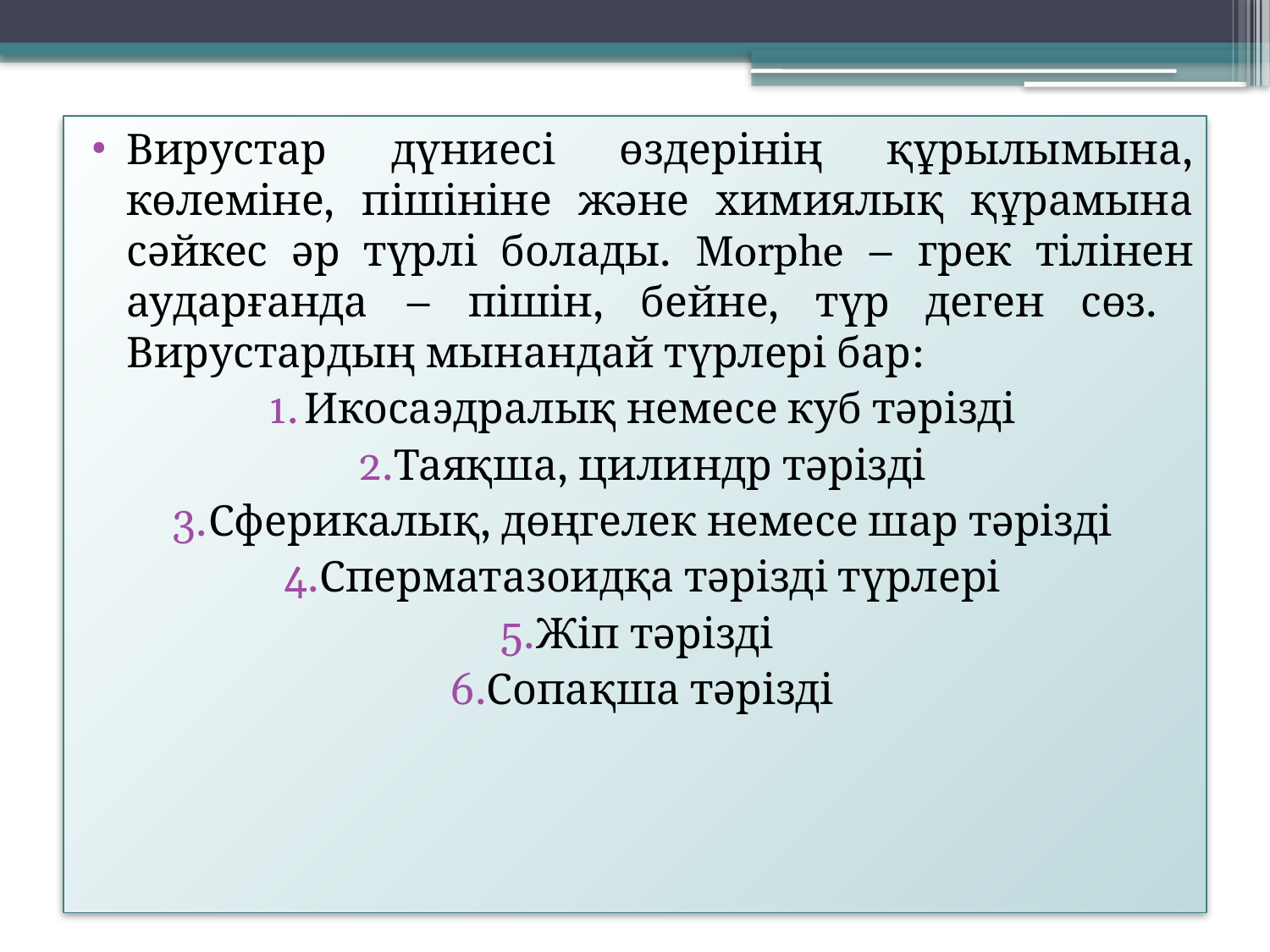

Вирустар дүниесі өздерінің құрылымына, көлеміне, пішініне және химиялық құрамына сәйкес әр түрлі болады. Morphe – грек тілінен аударғанда – пішін, бейне, түр деген сөз.  Вирустардың мынандай түрлері бар:
Икосаэдралық немесе куб тәрізді
Таяқша, цилиндр тәрізді
Сферикалық, дөңгелек немесе шар тәрізді
Сперматазоидқа тәрізді түрлері
Жіп тәрізді
Сопақша тәрізді